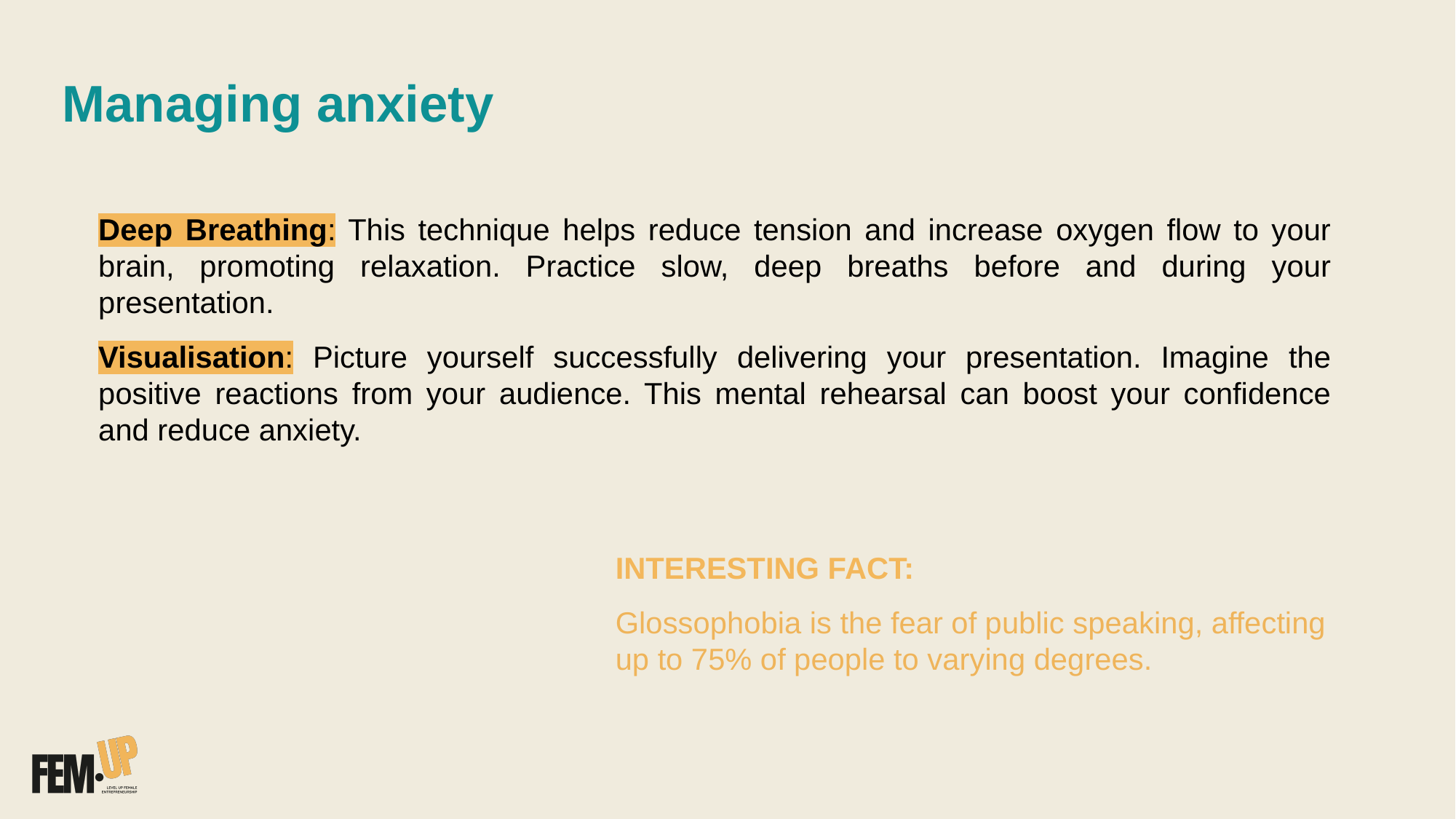

# Managing anxiety
Deep Breathing: This technique helps reduce tension and increase oxygen flow to your brain, promoting relaxation. Practice slow, deep breaths before and during your presentation.
Visualisation: Picture yourself successfully delivering your presentation. Imagine the positive reactions from your audience. This mental rehearsal can boost your confidence and reduce anxiety.

INTERESTING FACT:
Glossophobia is the fear of public speaking, affecting up to 75% of people to varying degrees.